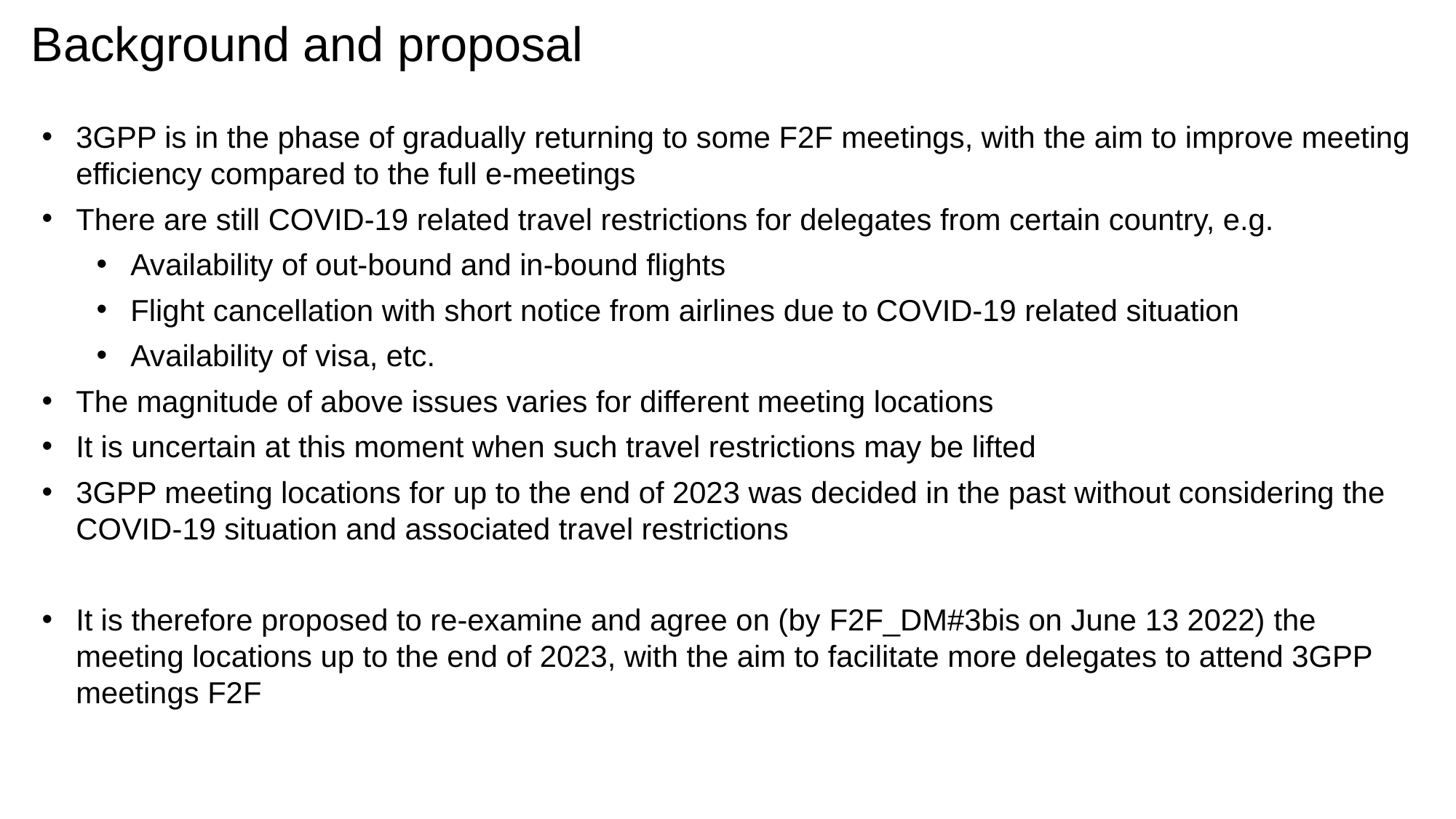

Background and proposal
3GPP is in the phase of gradually returning to some F2F meetings, with the aim to improve meeting efficiency compared to the full e-meetings
There are still COVID-19 related travel restrictions for delegates from certain country, e.g.
Availability of out-bound and in-bound flights
Flight cancellation with short notice from airlines due to COVID-19 related situation
Availability of visa, etc.
The magnitude of above issues varies for different meeting locations
It is uncertain at this moment when such travel restrictions may be lifted
3GPP meeting locations for up to the end of 2023 was decided in the past without considering the COVID-19 situation and associated travel restrictions

It is therefore proposed to re-examine and agree on (by F2F_DM#3bis on June 13 2022) the meeting locations up to the end of 2023, with the aim to facilitate more delegates to attend 3GPP meetings F2F